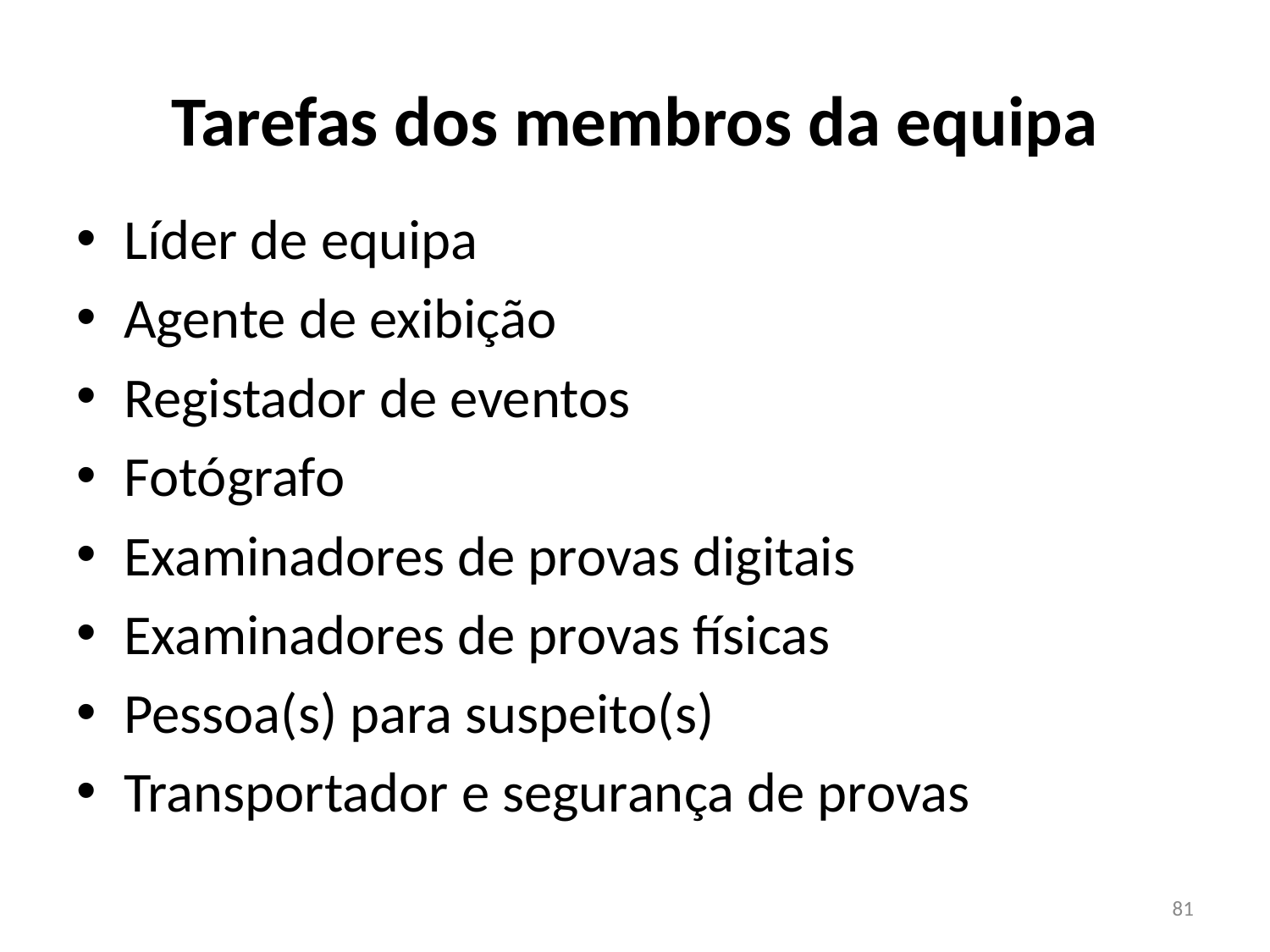

# Tarefas dos membros da equipa
Líder de equipa
Agente de exibição
Registador de eventos
Fotógrafo
Examinadores de provas digitais
Examinadores de provas físicas
Pessoa(s) para suspeito(s)
Transportador e segurança de provas

81